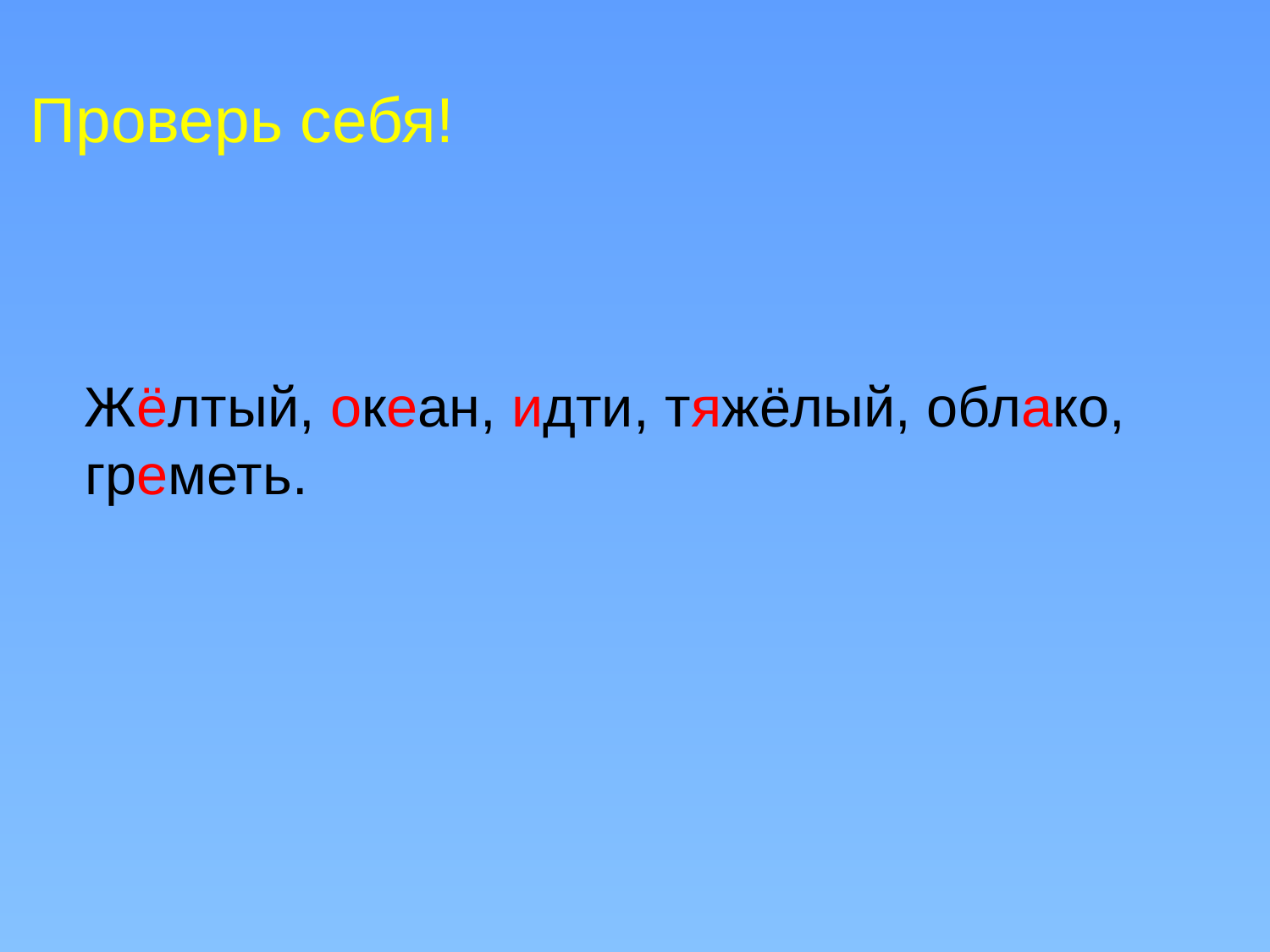

# Проверь себя!

   Жёлтый, океан, идти, тяжёлый, облако, греметь.